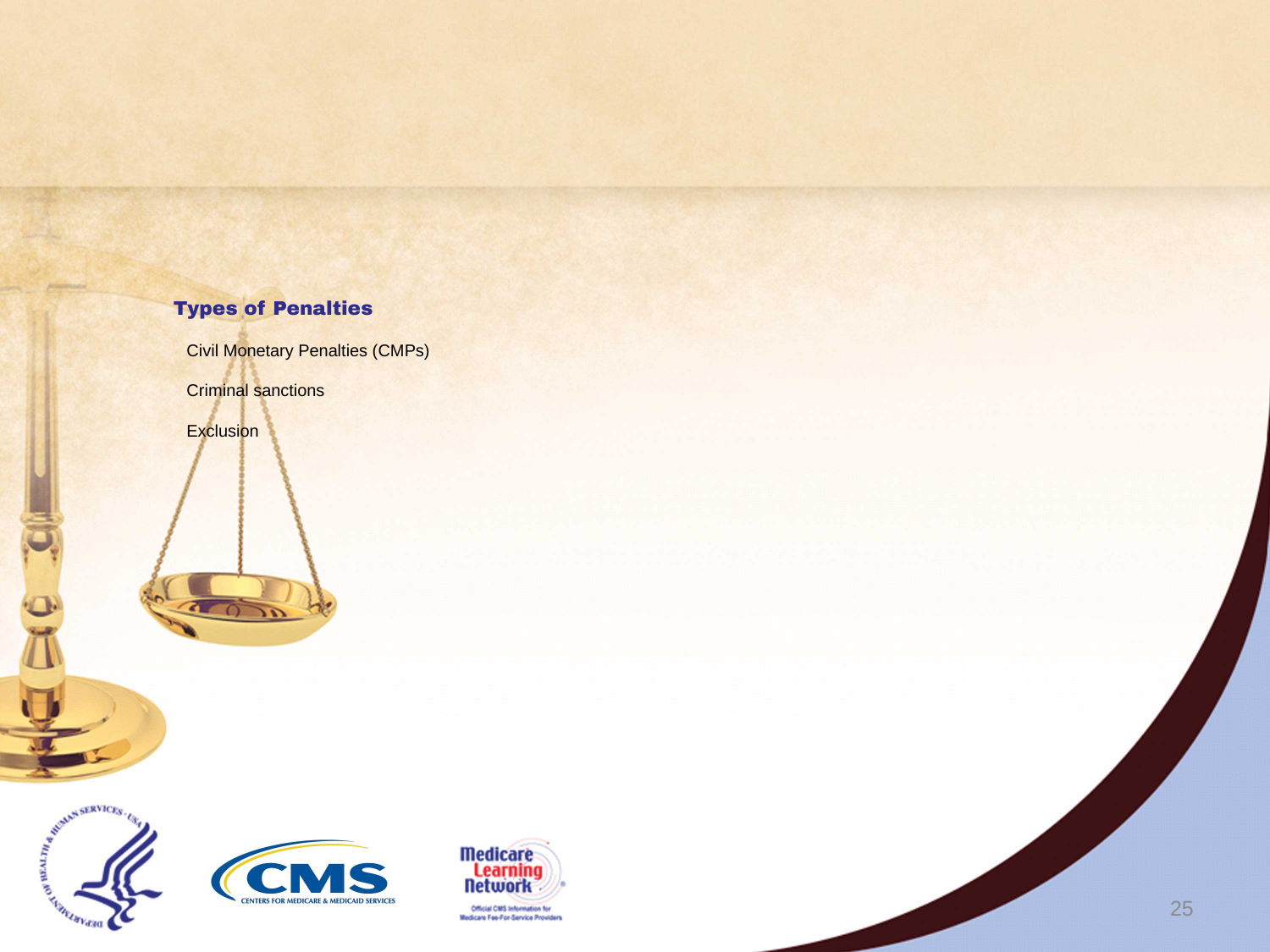

# Types of Penalties
                        Civil Monetary Penalties (CMPs)
                        Criminal sanctions
                        Exclusion

25